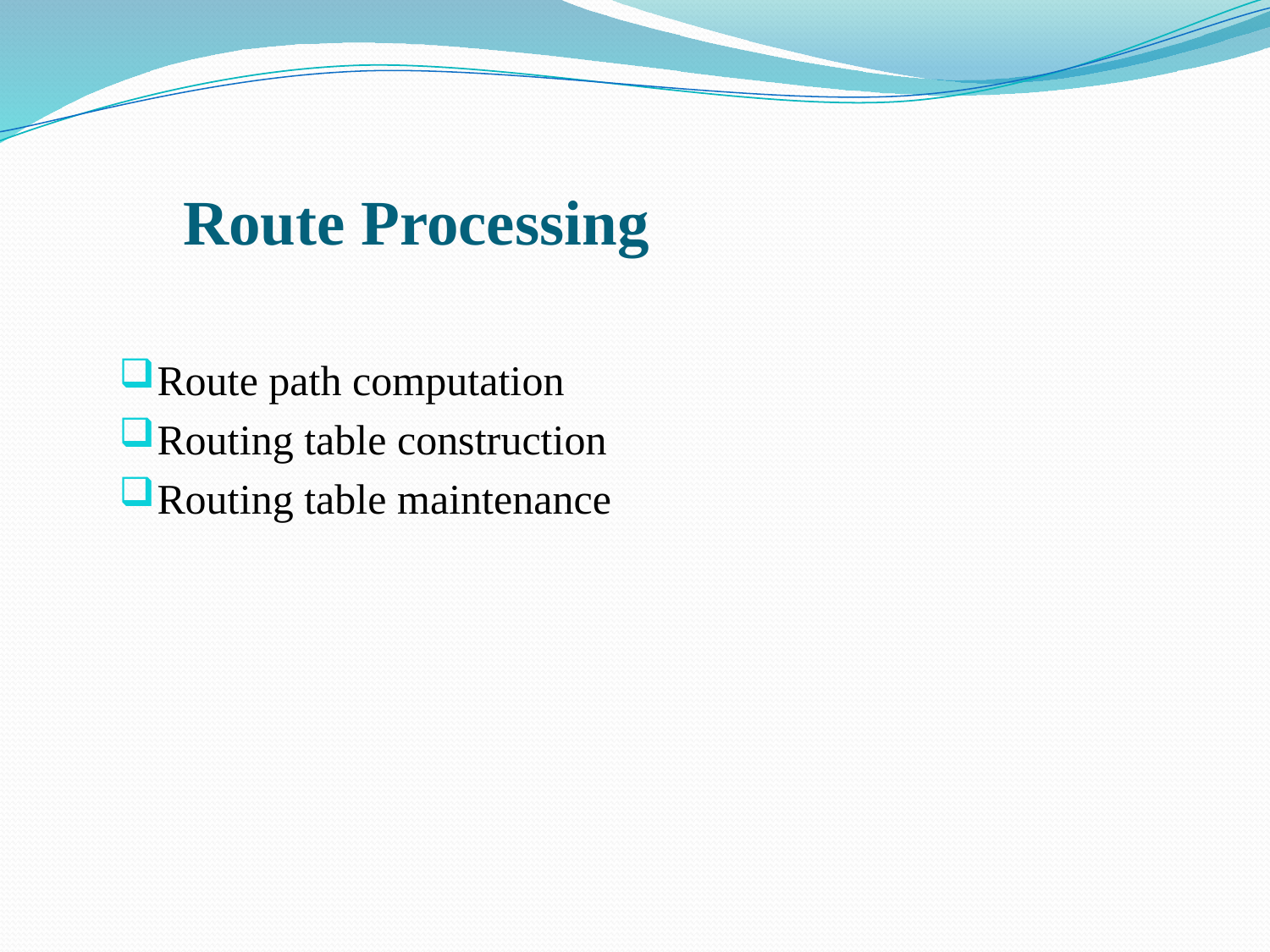

# Route Processing
Route path computation
Routing table construction
Routing table maintenance